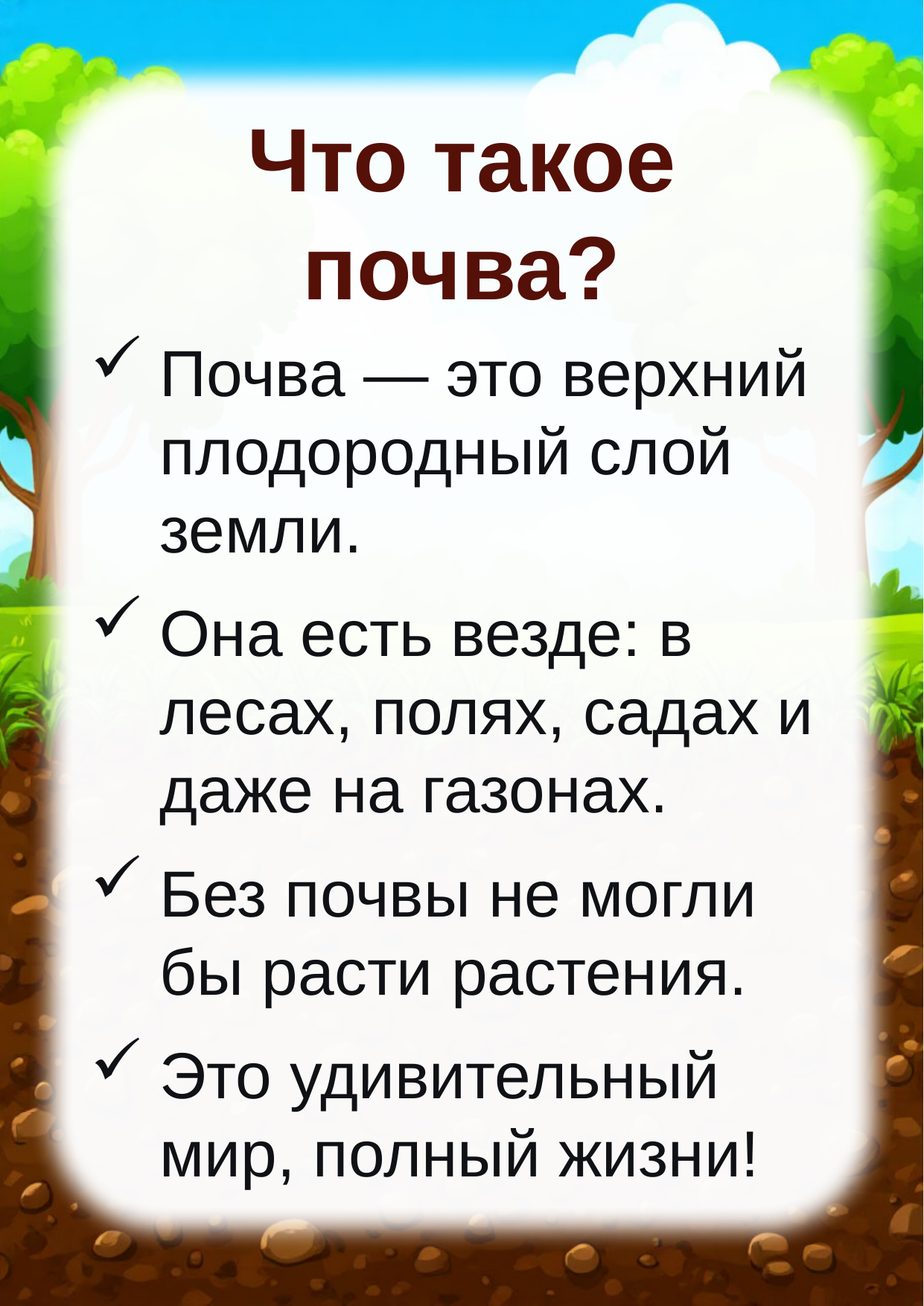

Что такое
почва?
Почва — это верхний плодородный слой земли.
Она есть везде: в лесах, полях, садах и даже на газонах.
Без почвы не могли бы расти растения.
Это удивительный мир, полный жизни!